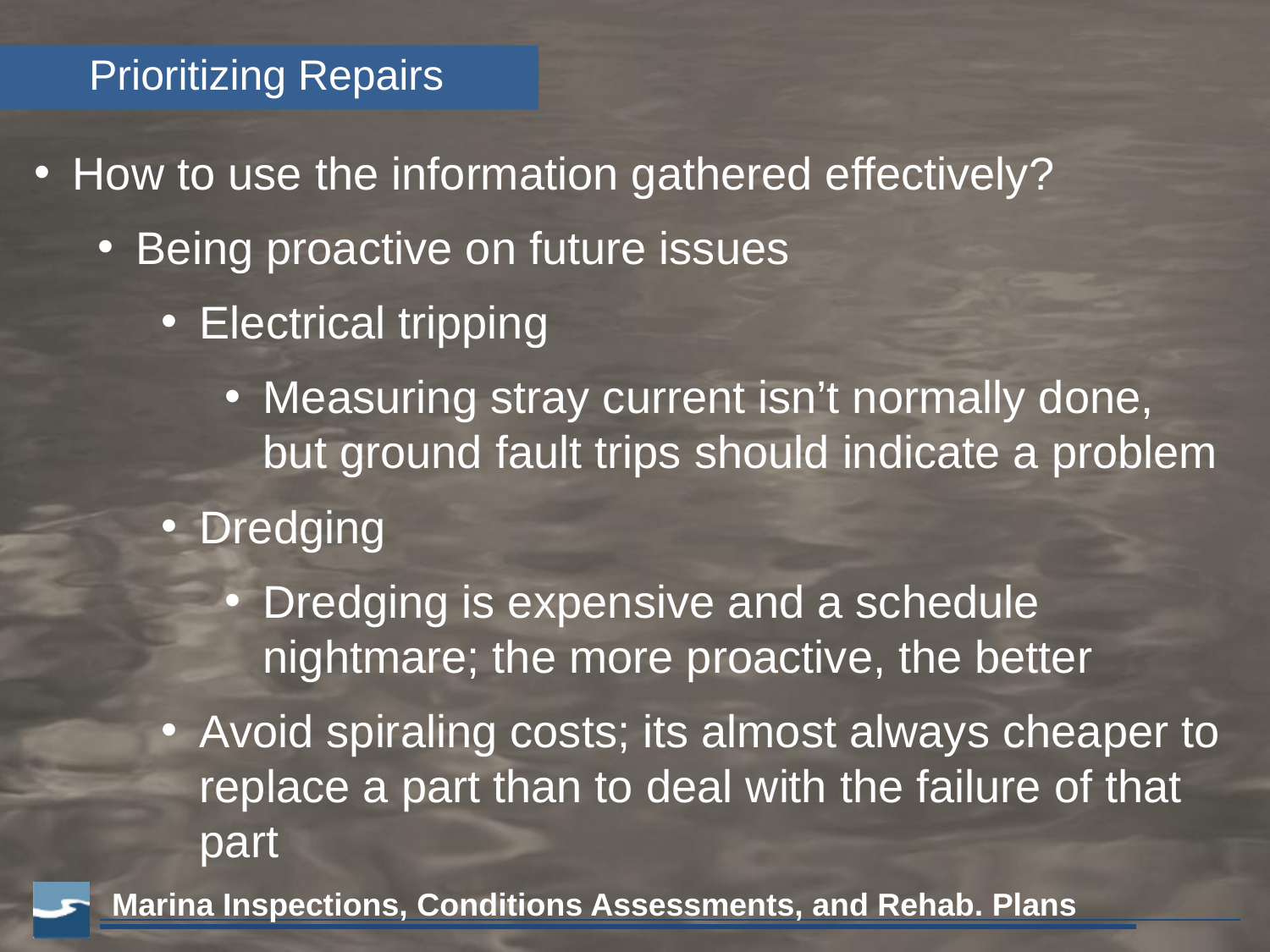

Prioritizing Repairs

How to use the information gathered effectively?
Being proactive on future issues
Electrical tripping
Measuring stray current isn’t normally done, but ground fault trips should indicate a problem
Dredging
Dredging is expensive and a schedule nightmare; the more proactive, the better
Avoid spiraling costs; its almost always cheaper to replace a part than to deal with the failure of that part